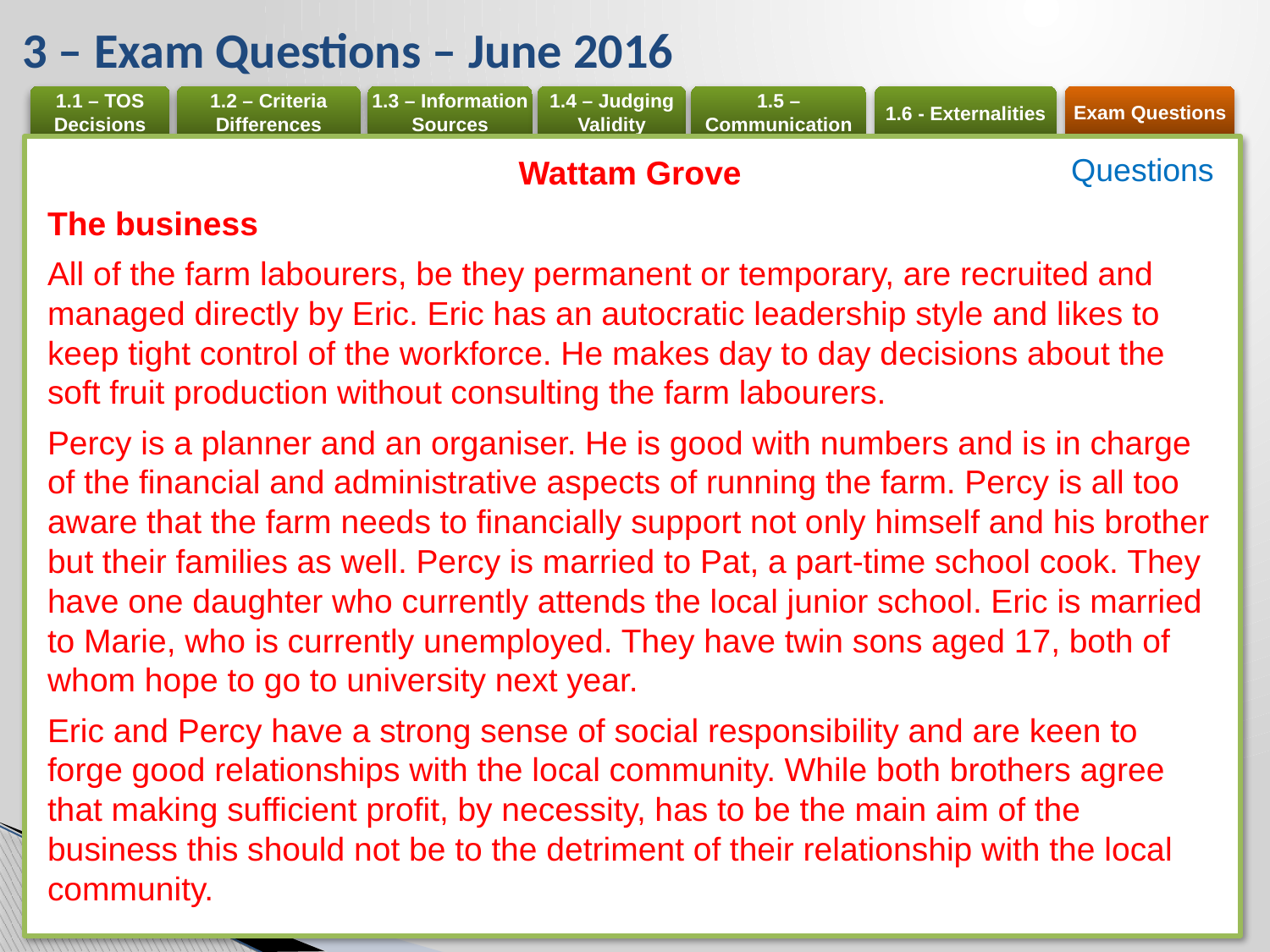

# 3 – Exam Questions – June 2016
Questions
Wattam Grove
The business
All of the farm labourers, be they permanent or temporary, are recruited and managed directly by Eric. Eric has an autocratic leadership style and likes to keep tight control of the workforce. He makes day to day decisions about the soft fruit production without consulting the farm labourers.
Percy is a planner and an organiser. He is good with numbers and is in charge of the financial and administrative aspects of running the farm. Percy is all too aware that the farm needs to financially support not only himself and his brother but their families as well. Percy is married to Pat, a part-time school cook. They have one daughter who currently attends the local junior school. Eric is married to Marie, who is currently unemployed. They have twin sons aged 17, both of whom hope to go to university next year.
Eric and Percy have a strong sense of social responsibility and are keen to forge good relationships with the local community. While both brothers agree that making sufficient profit, by necessity, has to be the main aim of the business this should not be to the detriment of their relationship with the local community.